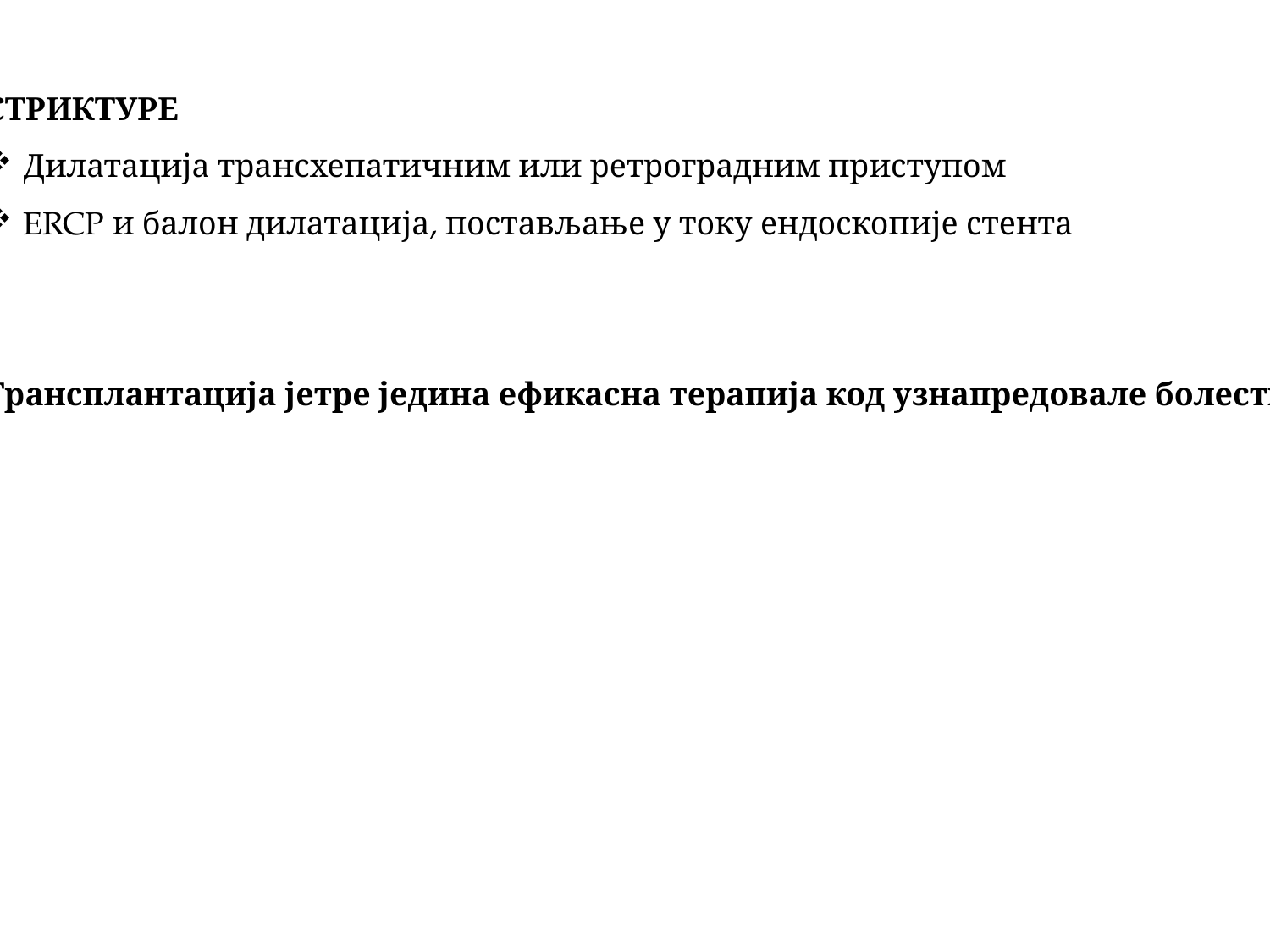

СТРИКТУРЕ
Дилатација трансхепатичним или ретроградним приступом
ERCP и балон дилатација, постављање у току ендоскопије стента

Трансплантација јетре једина ефикасна терапија код узнапредовале болести